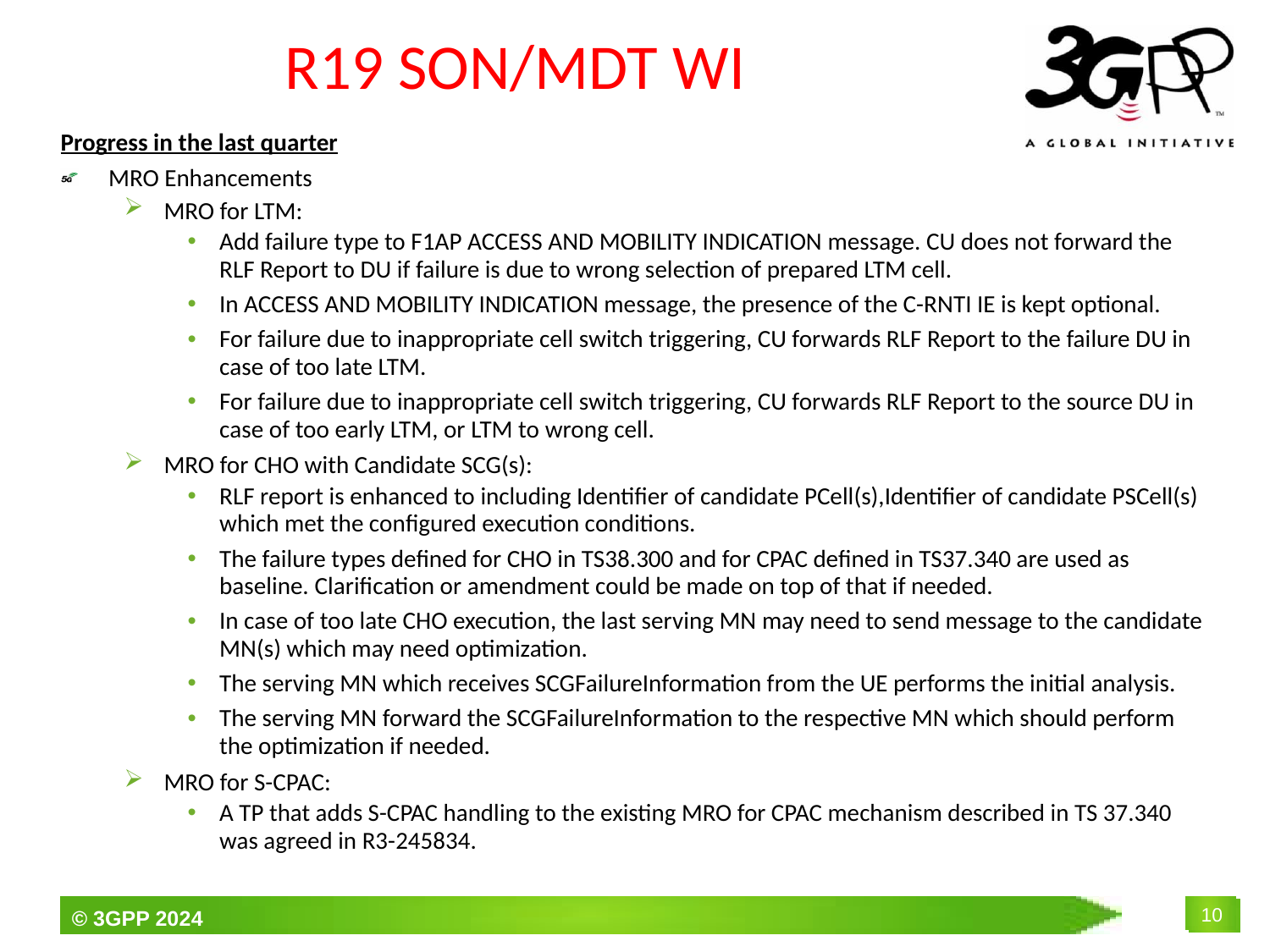

# R19 SON/MDT WI
Progress in the last quarter
MRO Enhancements
MRO for LTM:
Add failure type to F1AP ACCESS AND MOBILITY INDICATION message. CU does not forward the RLF Report to DU if failure is due to wrong selection of prepared LTM cell.
In ACCESS AND MOBILITY INDICATION message, the presence of the C-RNTI IE is kept optional.
For failure due to inappropriate cell switch triggering, CU forwards RLF Report to the failure DU in case of too late LTM.
For failure due to inappropriate cell switch triggering, CU forwards RLF Report to the source DU in case of too early LTM, or LTM to wrong cell.
MRO for CHO with Candidate SCG(s):
RLF report is enhanced to including Identifier of candidate PCell(s),Identifier of candidate PSCell(s) which met the configured execution conditions.
The failure types defined for CHO in TS38.300 and for CPAC defined in TS37.340 are used as baseline. Clarification or amendment could be made on top of that if needed.
In case of too late CHO execution, the last serving MN may need to send message to the candidate MN(s) which may need optimization.
The serving MN which receives SCGFailureInformation from the UE performs the initial analysis.
The serving MN forward the SCGFailureInformation to the respective MN which should perform the optimization if needed.
MRO for S-CPAC:
A TP that adds S-CPAC handling to the existing MRO for CPAC mechanism described in TS 37.340 was agreed in R3-245834.

10